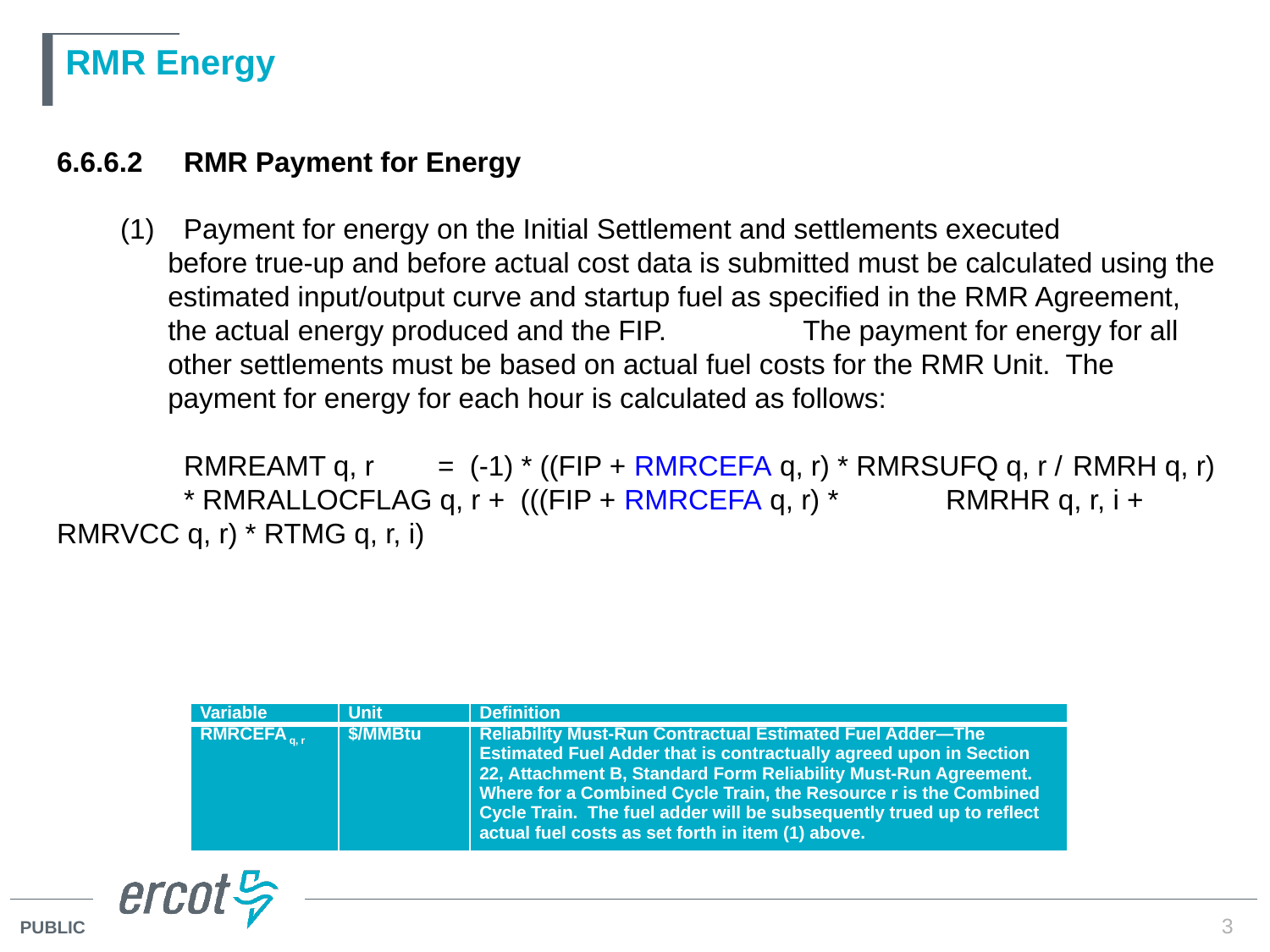

# RMR Energy
6.6.6.2	RMR Payment for Energy

  Payment for energy on the Initial Settlement and settlements executed 	before true-up and before actual cost data is submitted must be calculated using the estimated input/output curve and startup fuel as specified in the RMR Agreement, the actual energy produced and the FIP.  	The payment for energy for all other settlements must be based on actual fuel costs for the RMR Unit.  The payment for energy for each hour is calculated as follows:

	RMREAMT q, r	=  (-1) * ((FIP + RMRCEFA q, r) * RMRSUFQ q, r / 	RMRH q, r) 	* RMRALLOCFLAG q, r +  (((FIP + RMRCEFA q, r) * 	RMRHR q, r, i + 	RMRVCC q, r) * RTMG q, r, i)
| Variable | Unit | Definition |
| --- | --- | --- |
| RMRCEFA q, r | $/MMBtu | Reliability Must-Run Contractual Estimated Fuel Adder—The Estimated Fuel Adder that is contractually agreed upon in Section 22, Attachment B, Standard Form Reliability Must-Run Agreement. Where for a Combined Cycle Train, the Resource r is the Combined Cycle Train. The fuel adder will be subsequently trued up to reflect actual fuel costs as set forth in item (1) above. |
3